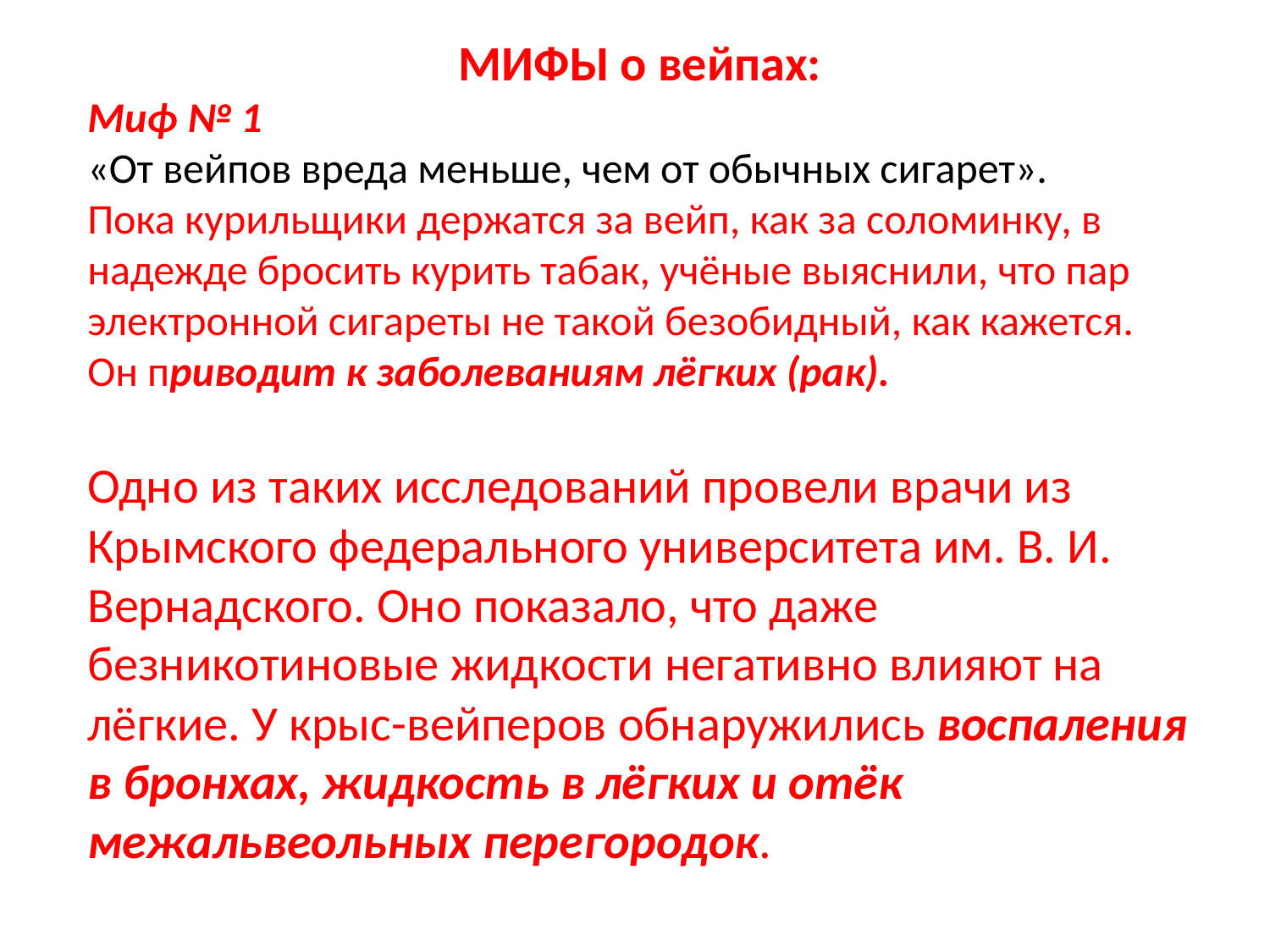

МИФЫ о вейпах:
Миф № 1
«От вейпов вреда меньше, чем от обычных сигарет».
Пока курильщики держатся за вейп, как за соломинку, в надежде бросить курить табак, учёные выяснили, что пар электронной сигареты не такой безобидный, как кажется. Он приводит к заболеваниям лёгких (рак).

Одно из таких исследований провели врачи из Крымского федерального университета им. В. И. Вернадского. Оно показало, что даже безникотиновые жидкости негативно влияют на лёгкие. У крыс-вейперов обнаружились воспаления в бронхах, жидкость в лёгких и отёк межальвеольных перегородок.